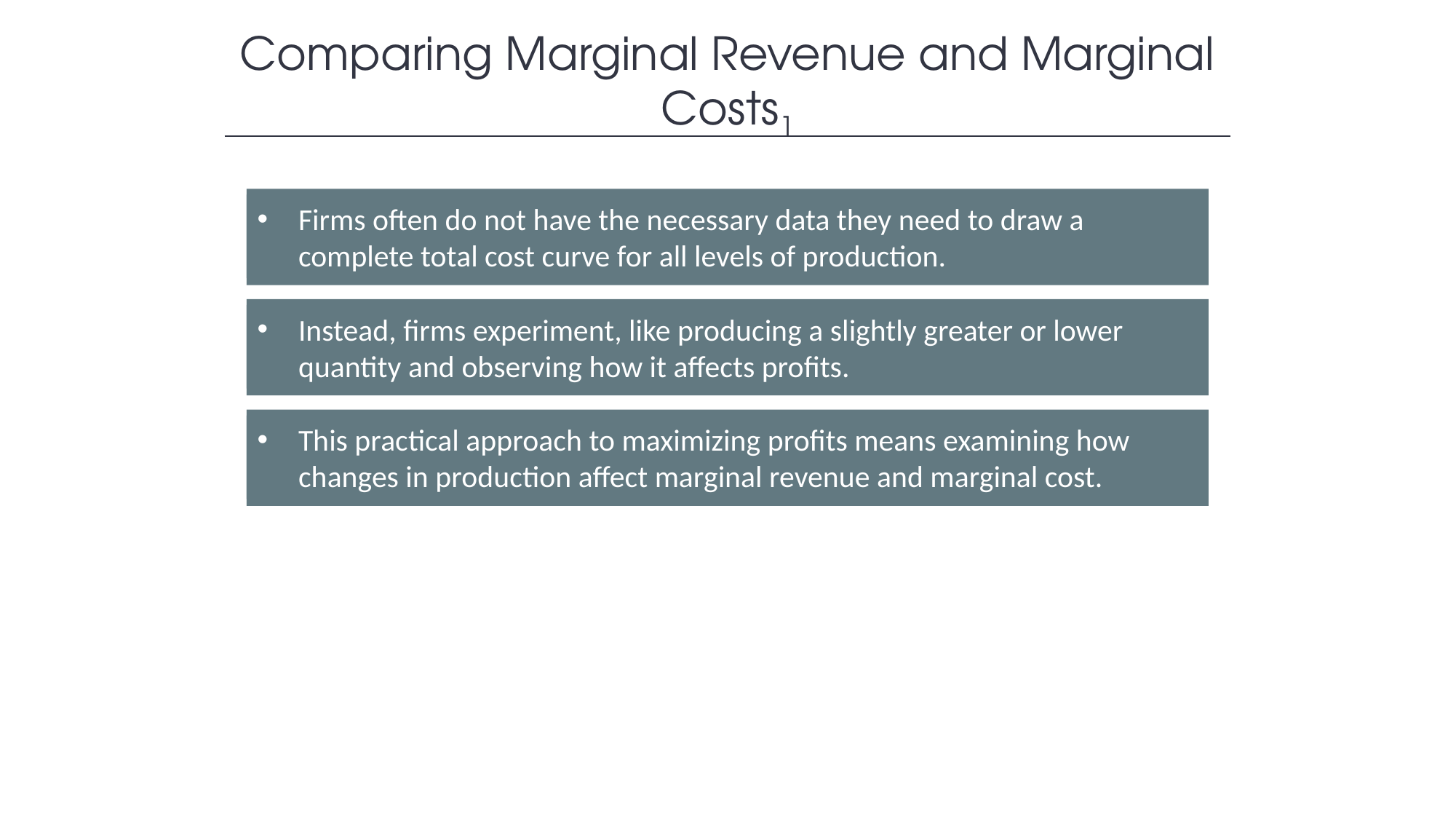

Comparing Marginal Revenue and Marginal Costs1

Firms often do not have the necessary data they need to draw a complete total cost curve for all levels of production.

Instead, firms experiment, like producing a slightly greater or lower quantity and observing how it affects profits.

This practical approach to maximizing profits means examining how changes in production affect marginal revenue and marginal cost.